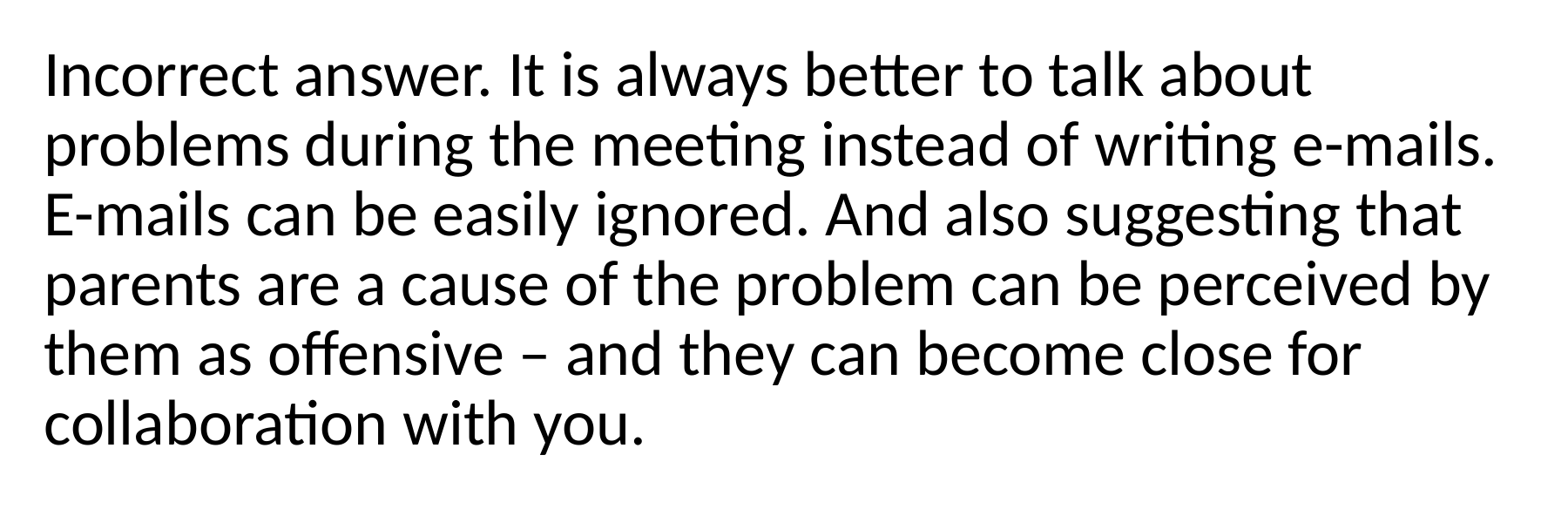

Incorrect answer. It is always better to talk about problems during the meeting instead of writing e-mails. E-mails can be easily ignored. And also suggesting that parents are a cause of the problem can be perceived by them as offensive – and they can become close for collaboration with you.